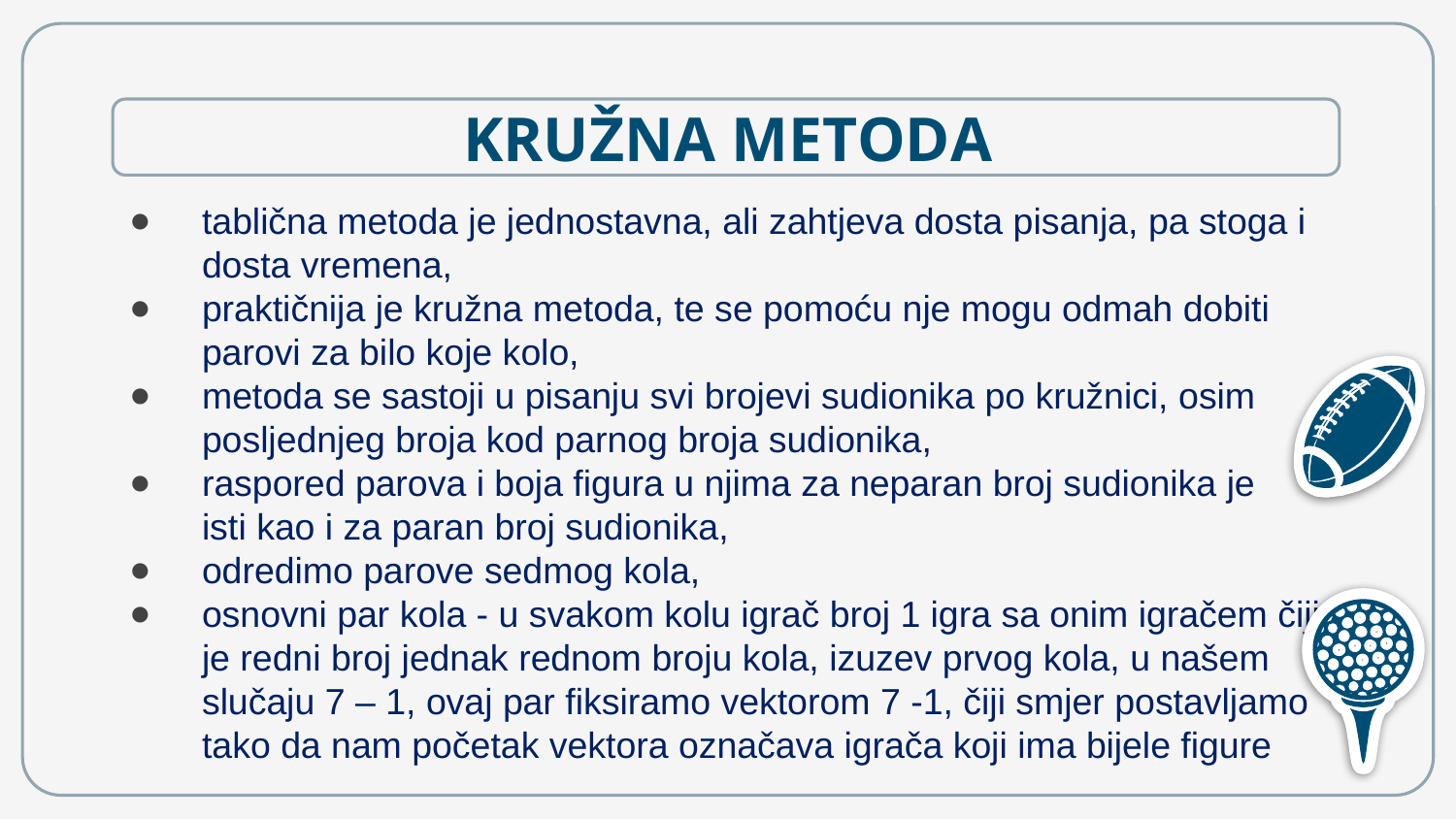

# KRUŽNA METODA

tablična metoda je jednostavna, ali zahtjeva dosta pisanja, pa stoga i dosta vremena,
praktičnija je kružna metoda, te se pomoću nje mogu odmah dobiti parovi za bilo koje kolo,
metoda se sastoji u pisanju svi brojevi sudionika po kružnici, osim posljednjeg broja kod parnog broja sudionika,
raspored parova i boja figura u njima za neparan broj sudionika je
isti kao i za paran broj sudionika,
odredimo parove sedmog kola,
osnovni par kola - u svakom kolu igrač broj 1 igra sa onim igračem čiji je redni broj jednak rednom broju kola, izuzev prvog kola, u našem slučaju 7 – 1, ovaj par fiksiramo vektorom 7 -1, čiji smjer postavljamo tako da nam početak vektora označava igrača koji ima bijele figure